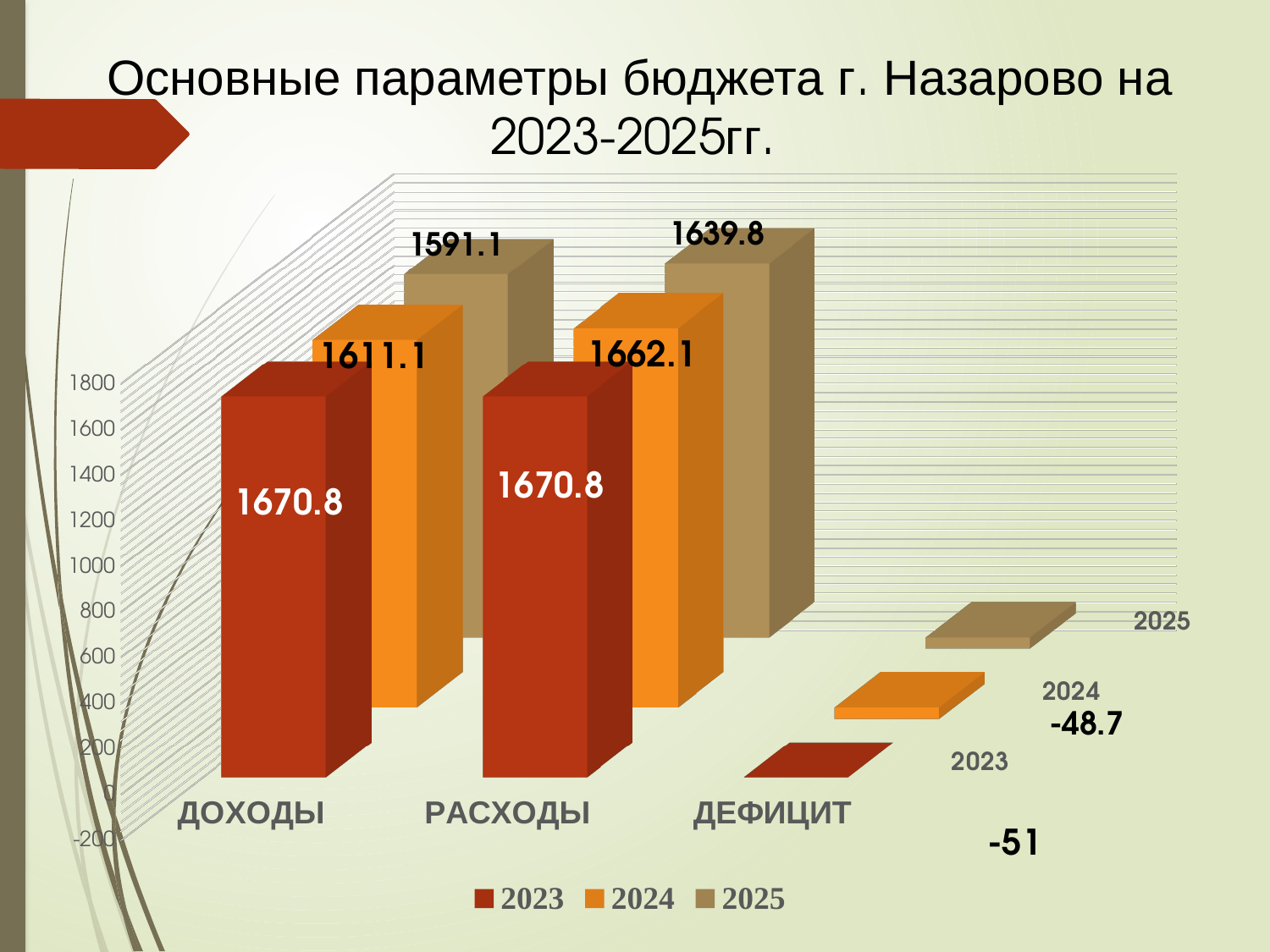

# Основные параметры бюджета г. Назарово на 2023-2025гг.

[unsupported chart]